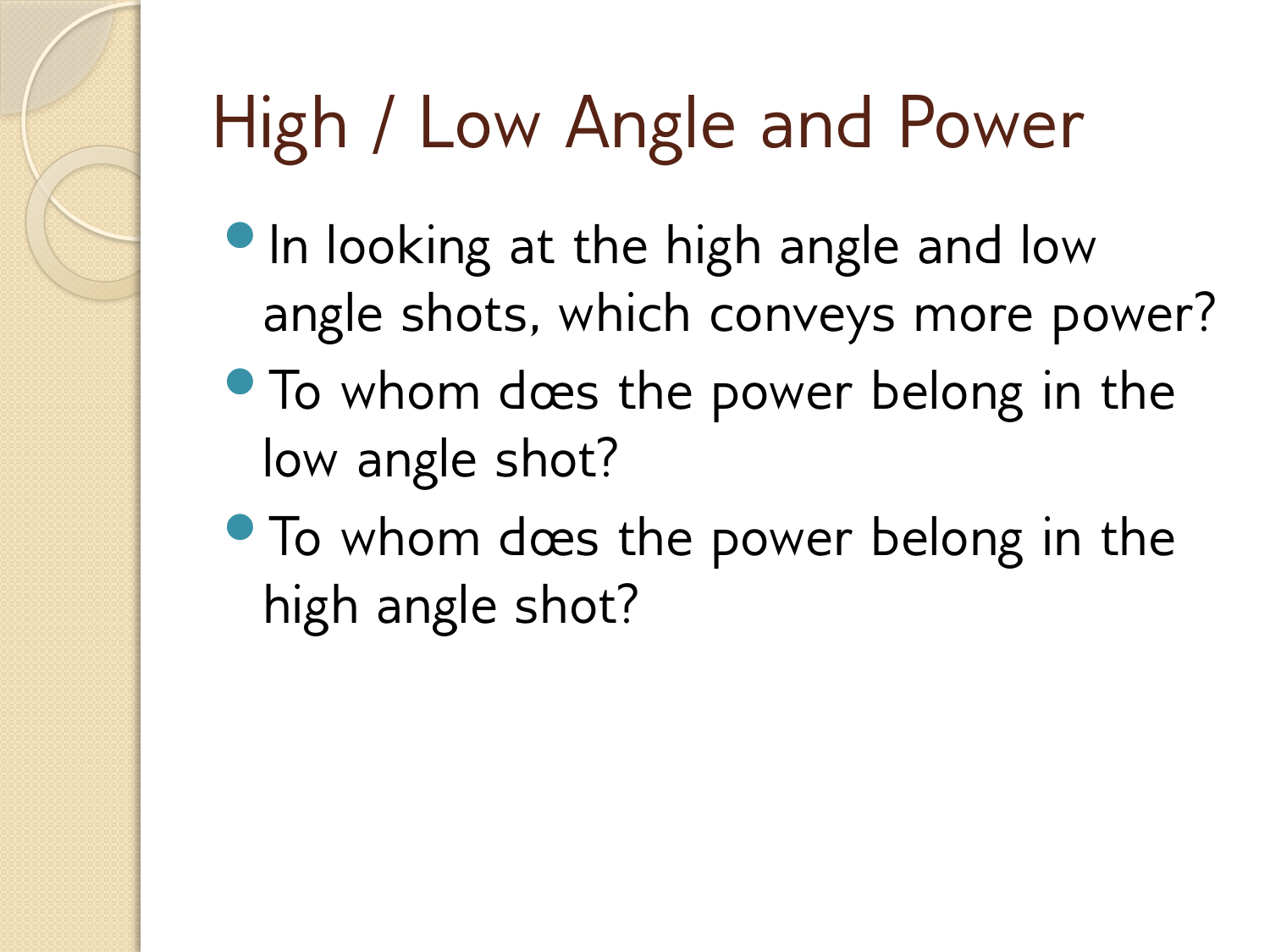

# High / Low Angle and Power
In looking at the high angle and low angle shots, which conveys more power?
To whom does the power belong in the low angle shot?
To whom does the power belong in the high angle shot?